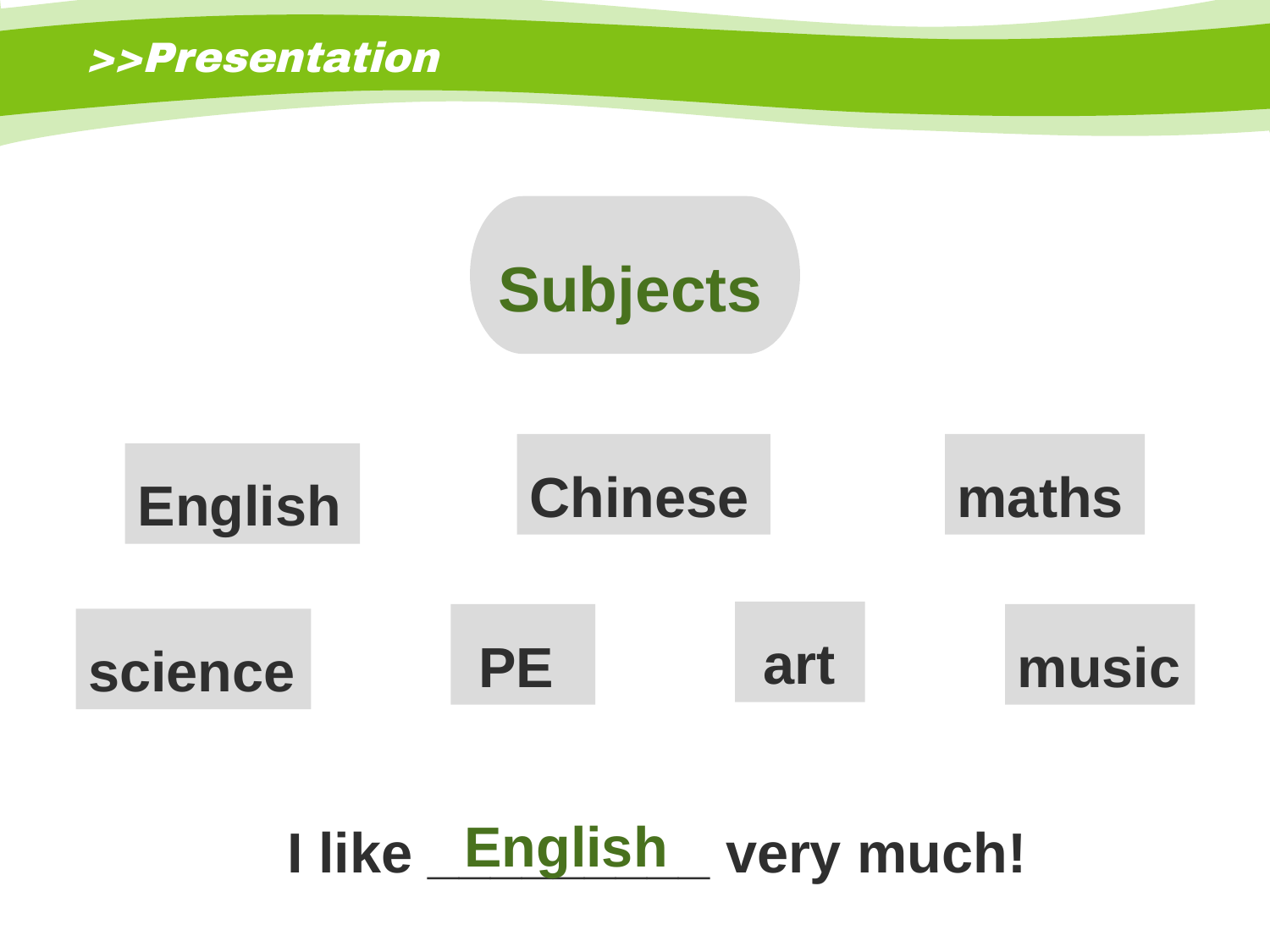

# >>Presentation
Subjects
Chinese
maths
English
 art
 PE
music
science
English
I like _________ very much!